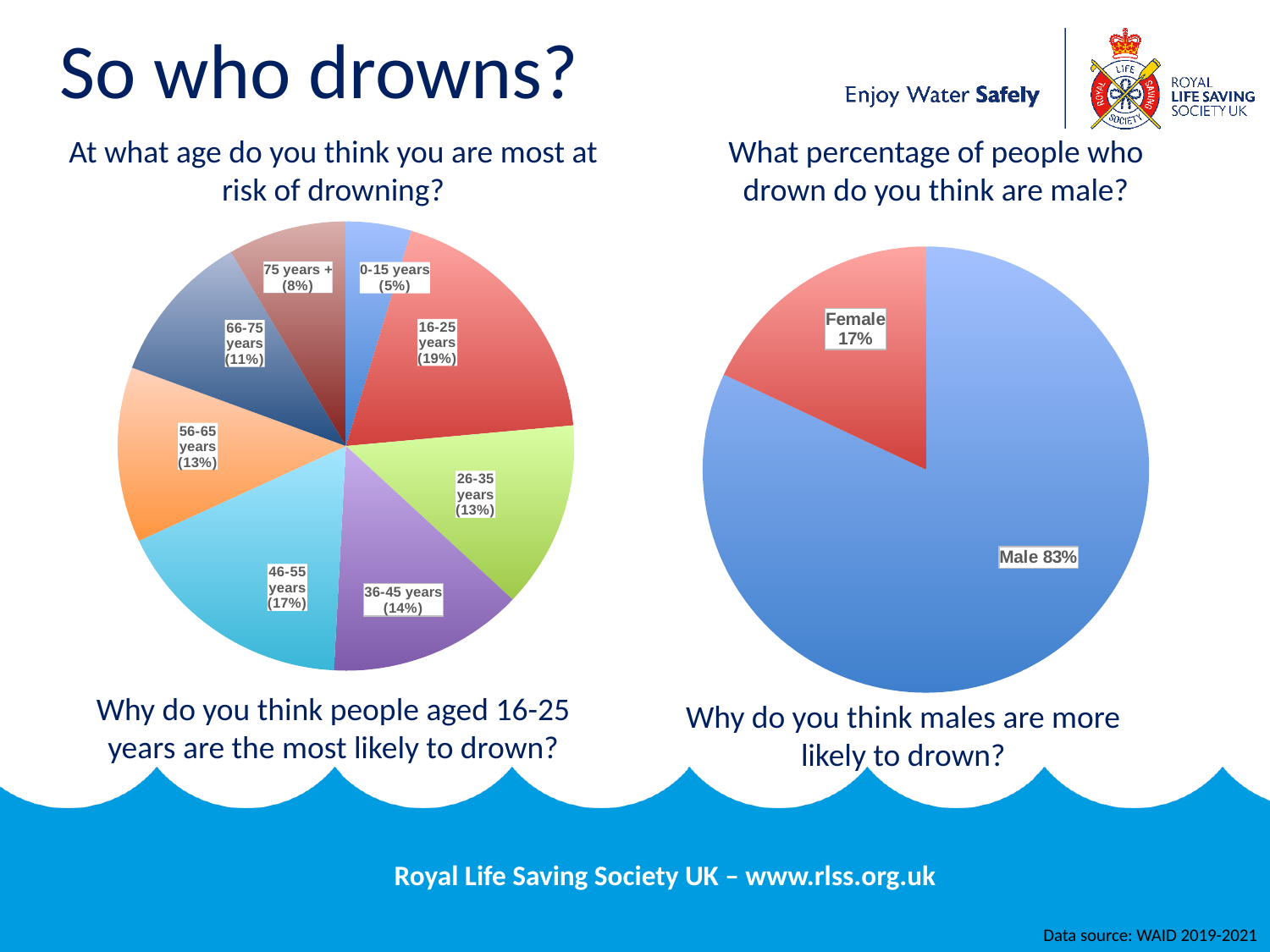

# So who drowns?

### Chart

| Category |  |
|---|---|
| 0-15 years | 11.0 |
| 16-25 years | 45.0 |
| 26-35 years | 32.0 |
| 36-45 years | 33.0 |
| 46-55 years | 41.0 |
| 56-65 years | 30.0 |
| 66-75 years | 26.0 |
| 75 years + | 20.0 |
At what age do you think you are most at risk of drowning?
What percentage of people who drown do you think are male?

### Chart

| Category |  |
|---|---|
| Male | 82.0 |
| Female | 18.0 |
Why do you think people aged 16-25 years are the most likely to drown?
Why do you think males are more likely to drown?
Data source: WAID 2019-2021